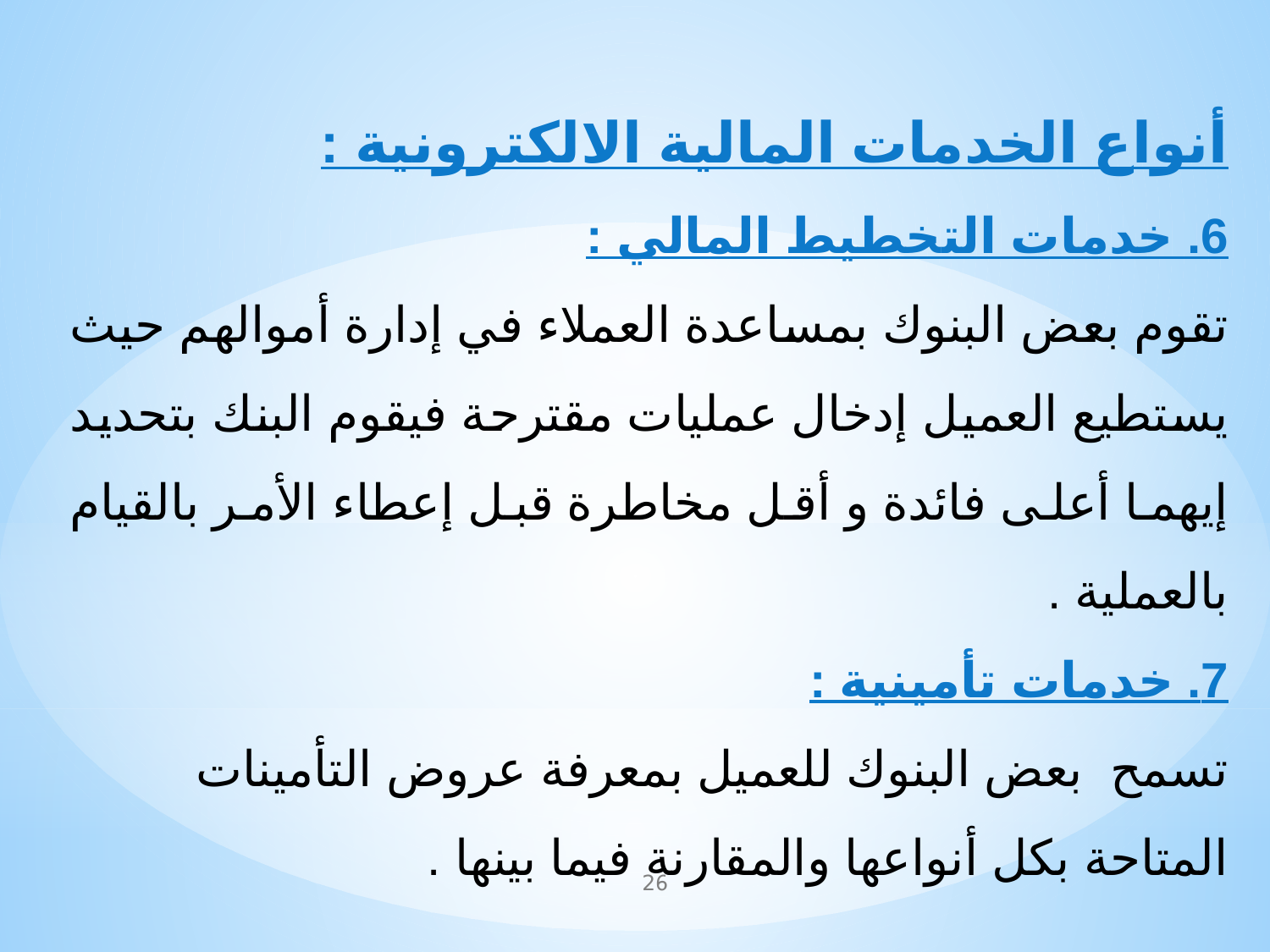

أنواع الخدمات المالية الالكترونية :
6. خدمات التخطيط المالي :
تقوم بعض البنوك بمساعدة العملاء في إدارة أموالهم حيث يستطيع العميل إدخال عمليات مقترحة فيقوم البنك بتحديد إيهما أعلى فائدة و أقل مخاطرة قبل إعطاء الأمر بالقيام بالعملية .
7. خدمات تأمينية :
تسمح  بعض البنوك للعميل بمعرفة عروض التأمينات المتاحة بكل أنواعها والمقارنة فيما بينها .

26